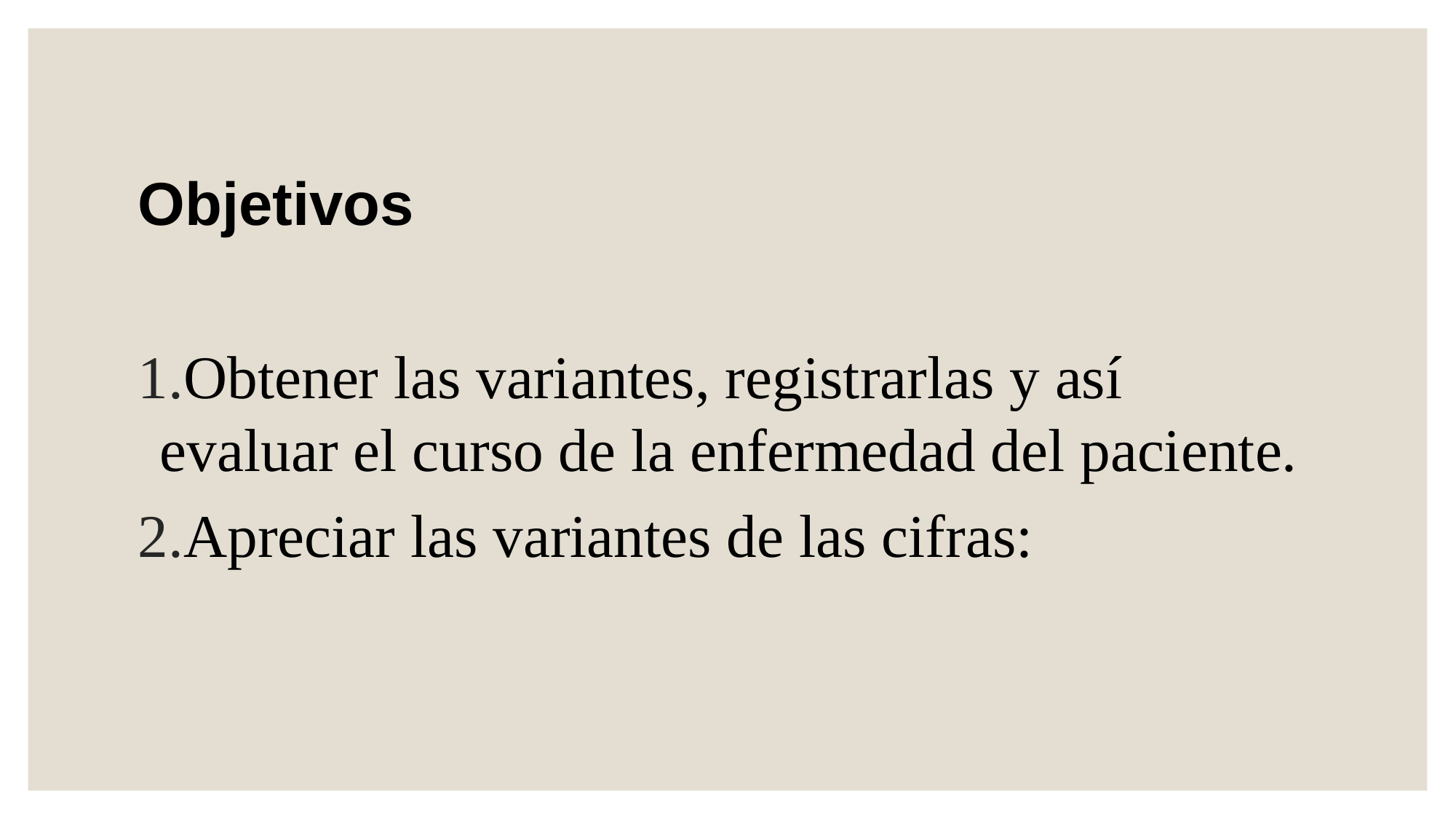

#
Objetivos

Obtener las variantes, registrarlas y así evaluar el curso de la enfermedad del paciente.
Apreciar las variantes de las cifras: